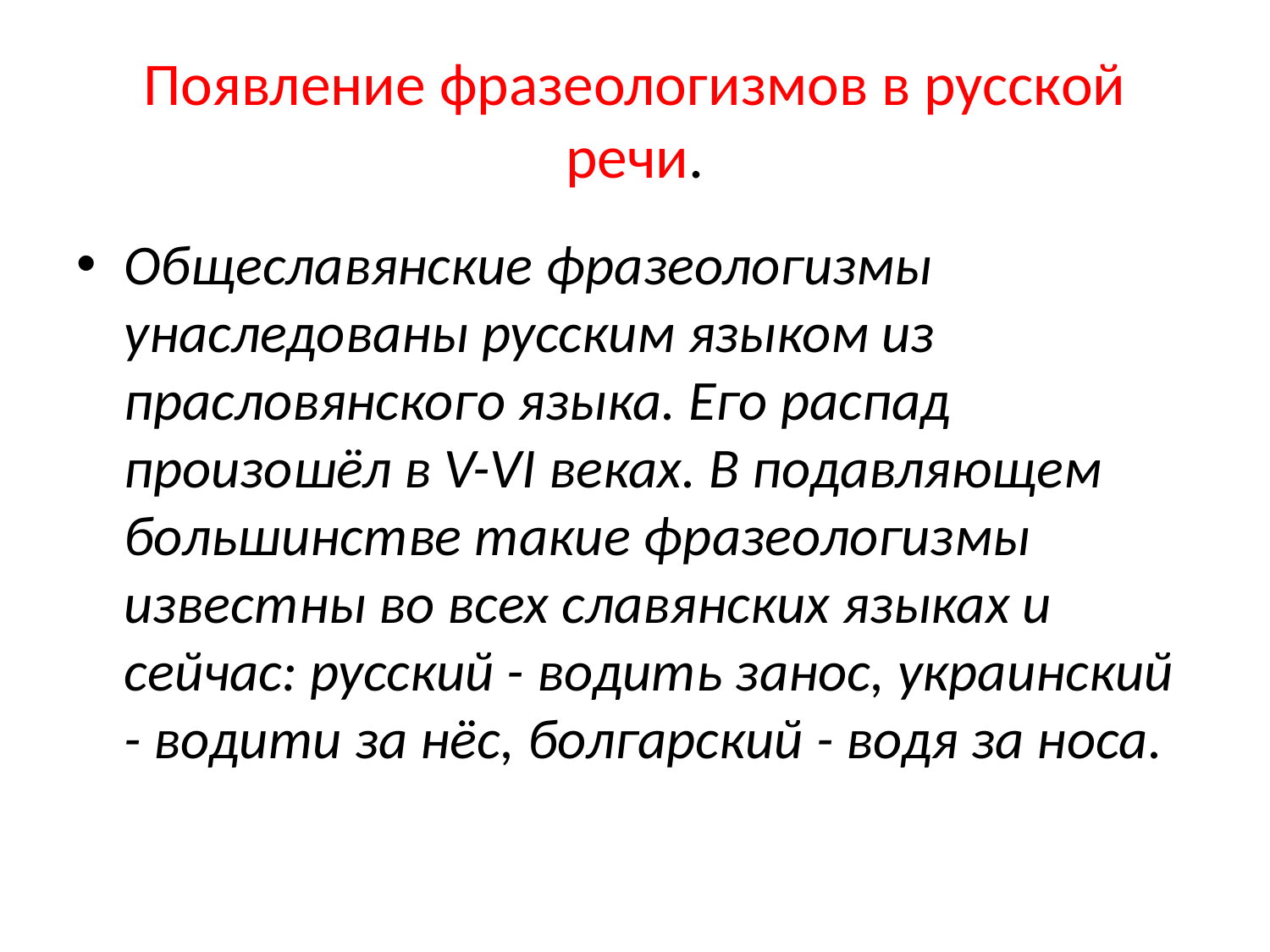

# Появление фразеологизмов в русской речи.
Общеславянские фразеологизмы унаследованы русским языком из прасловянского языка. Его распад произошёл в V-VI веках. В подавляющем большинстве такие фразеологизмы известны во всех славянских языках и сейчас: русский - водить занос, украинский - водити за нёс, болгарский - водя за носа.